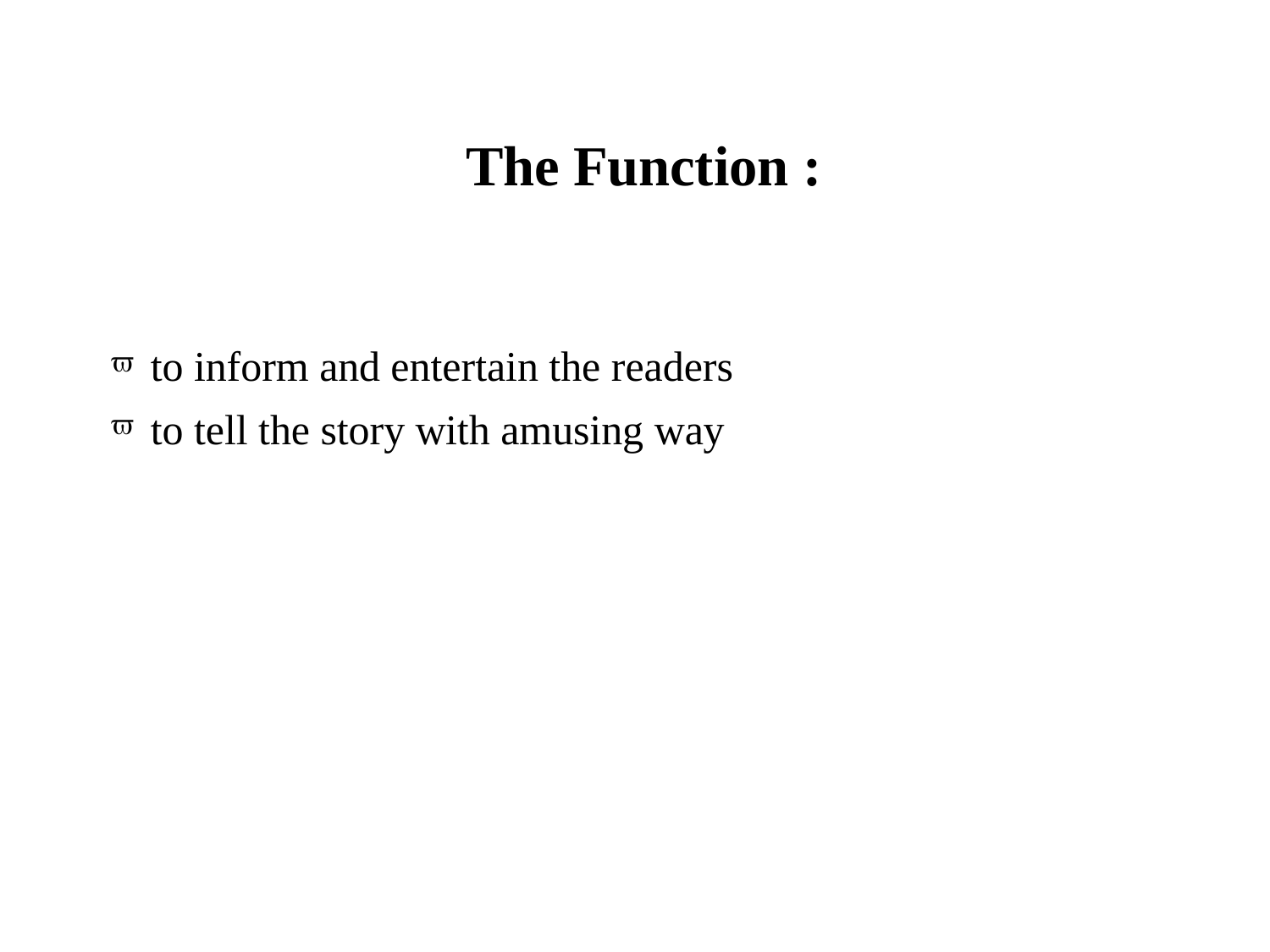

# The Function :
to inform and entertain the readers
to tell the story with amusing way